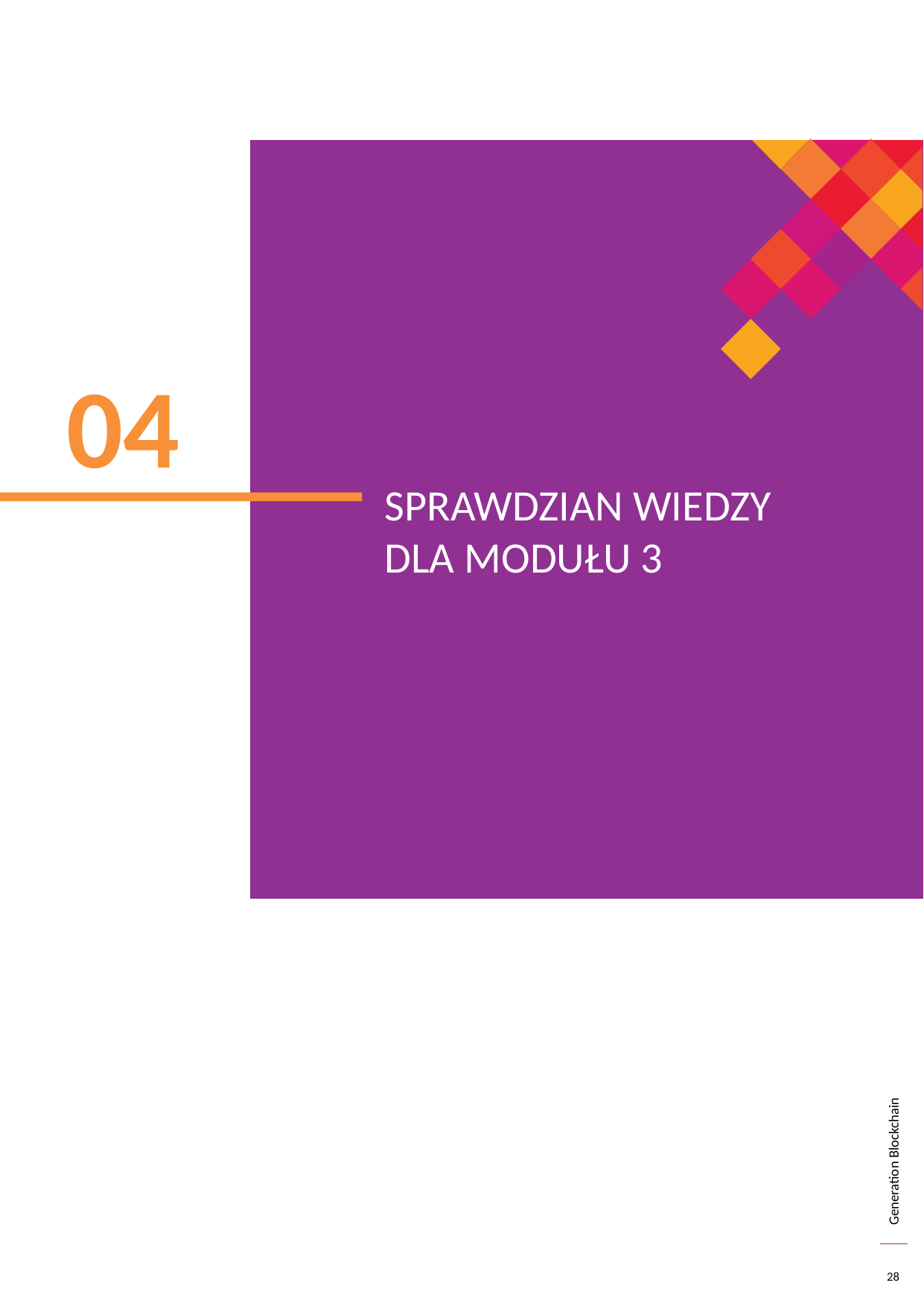

04
SPRAWDZIAN WIEDZY DLA MODUŁU 3
28